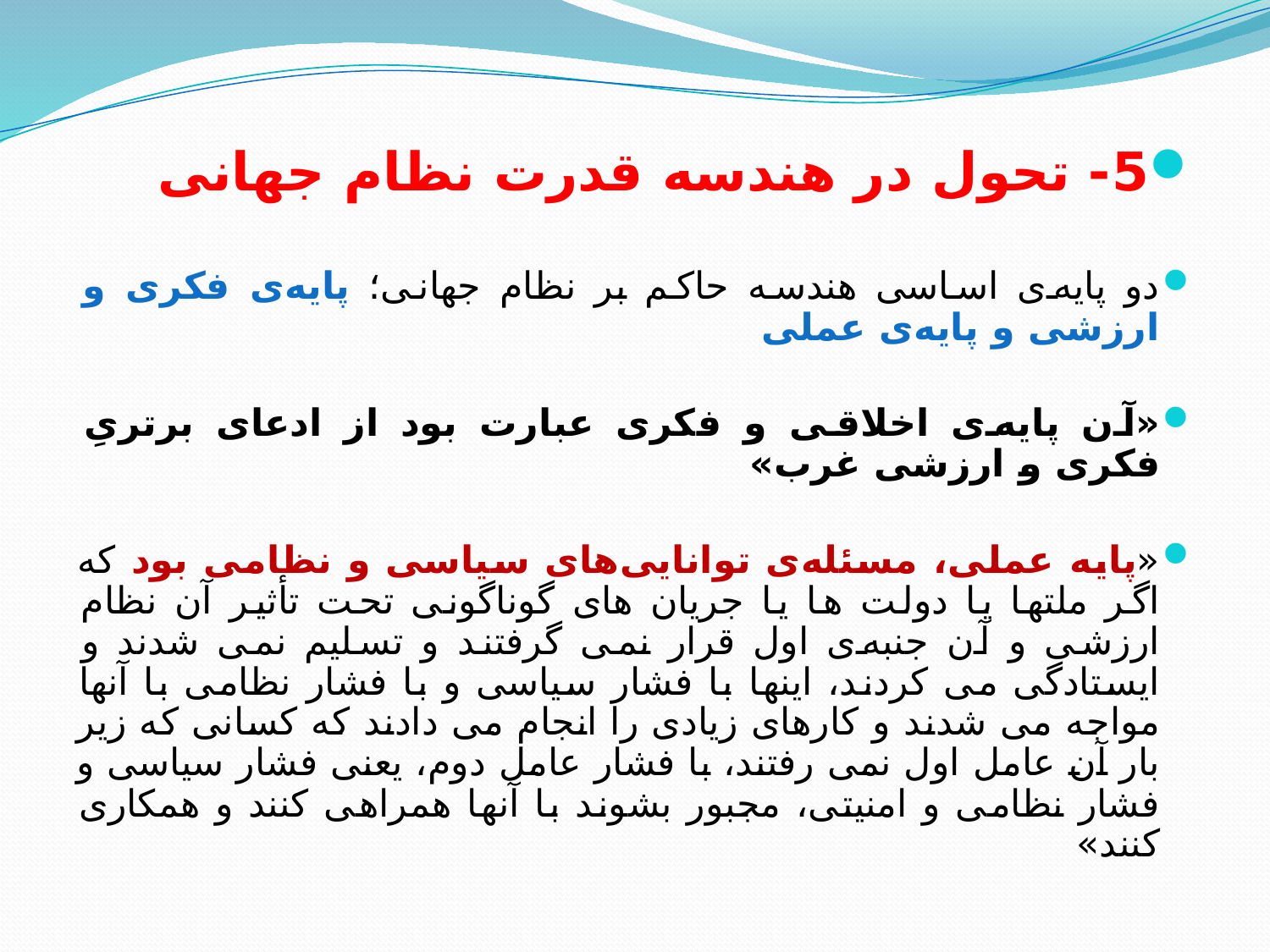

5- تحول در هندسه قدرت نظام جهانی

دو پایه‌ى اساسى هندسه حاکم بر نظام جهانی؛ پایه‌ى فکرى و ارزشى و پایه‌ى عملى

«آن پایه‌ى اخلاقى و فکرى عبارت بود از ادعاى برترىِ فکرى و ارزشى غرب»

«پایه عملى، مسئله‌ى توانایى‌هاى سیاسى و نظامى بود که اگر ملتها یا دولت ها یا جریان هاى گوناگونى تحت تأثیر آن نظام ارزشى و آن جنبه‌ى اول قرار نمی گرفتند و تسلیم نمی شدند و ایستادگى می کردند، اینها با فشار سیاسى و با فشار نظامى با آنها مواجه می شدند و کارهاى زیادى را انجام می دادند که کسانى که زیر بار آن عامل اول نمی رفتند، با فشار عامل دوم، یعنى فشار سیاسى و فشار نظامى و امنیتى، مجبور بشوند با آنها همراهى کنند و همکارى کنند»